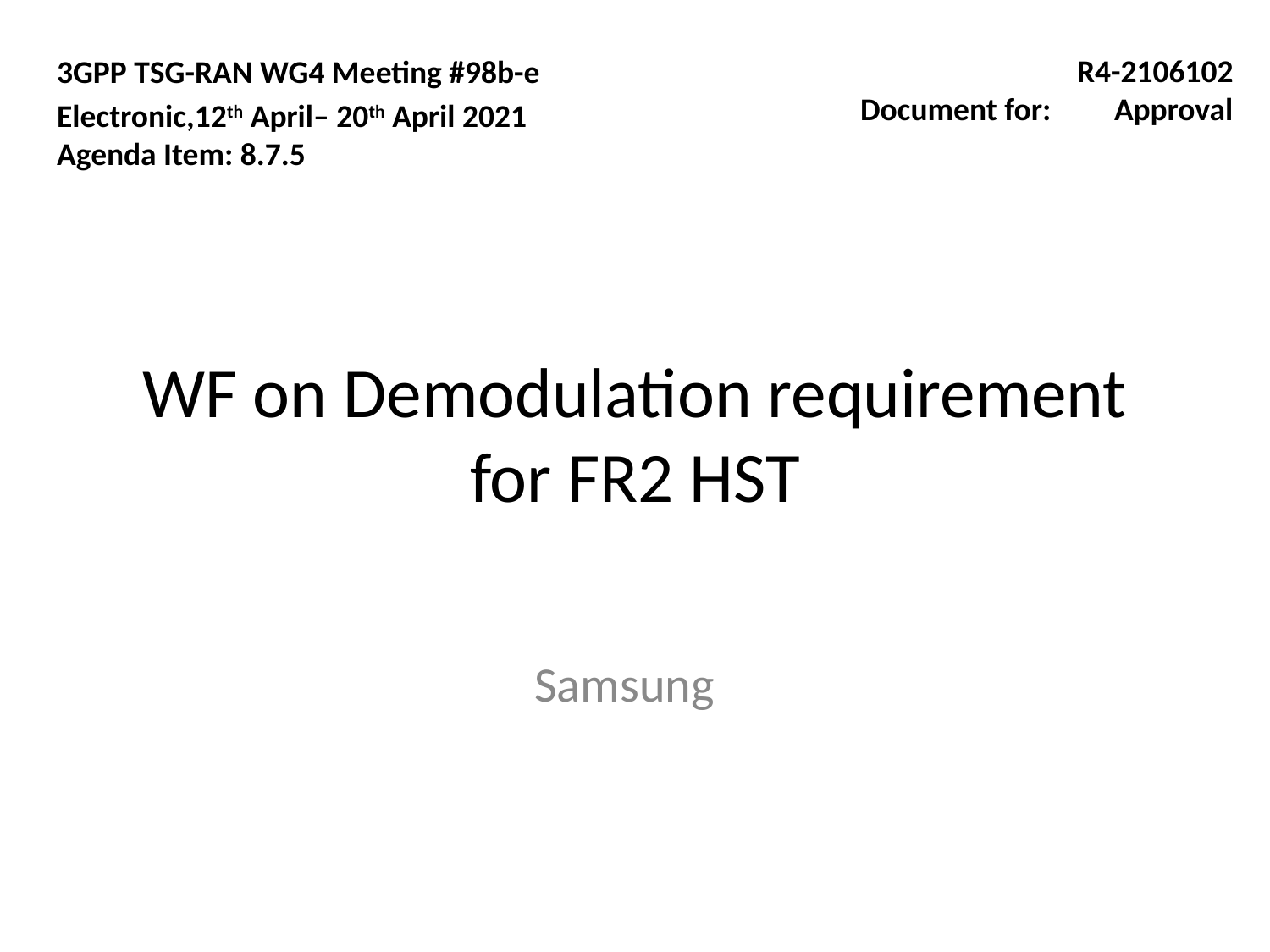

3GPP TSG-RAN WG4 Meeting #98b-e
Electronic,12th April– 20th April 2021
Agenda Item: 8.7.5
R4-2106102
Document for:	Approval

# WF on Demodulation requirement for FR2 HST
Samsung